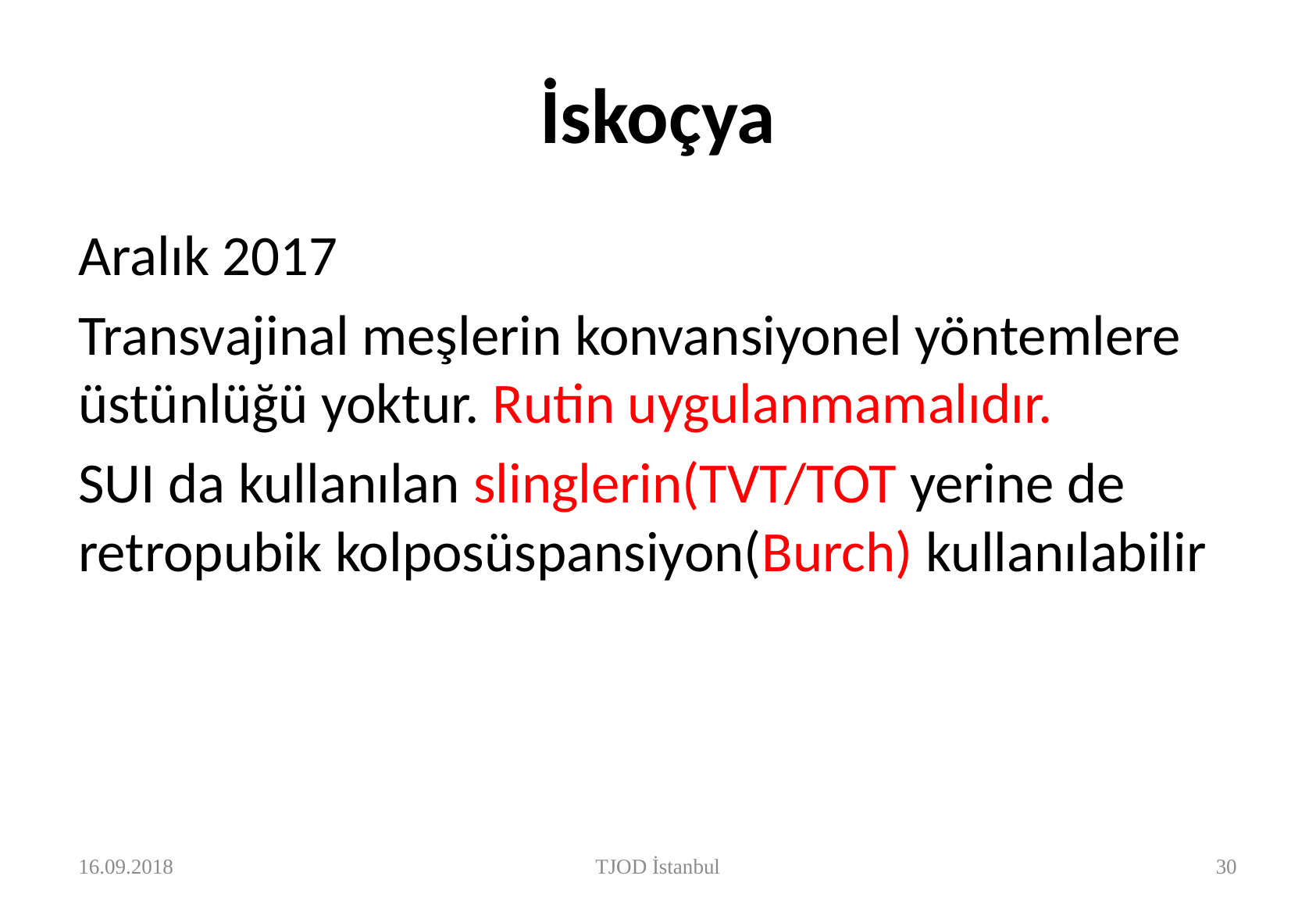

# İskoçya
Aralık 2017
Transvajinal meşlerin konvansiyonel yöntemlere üstünlüğü yoktur. Rutin uygulanmamalıdır.
SUI da kullanılan slinglerin(TVT/TOT yerine de retropubik kolposüspansiyon(Burch) kullanılabilir
16.09.2018
TJOD İstanbul
30